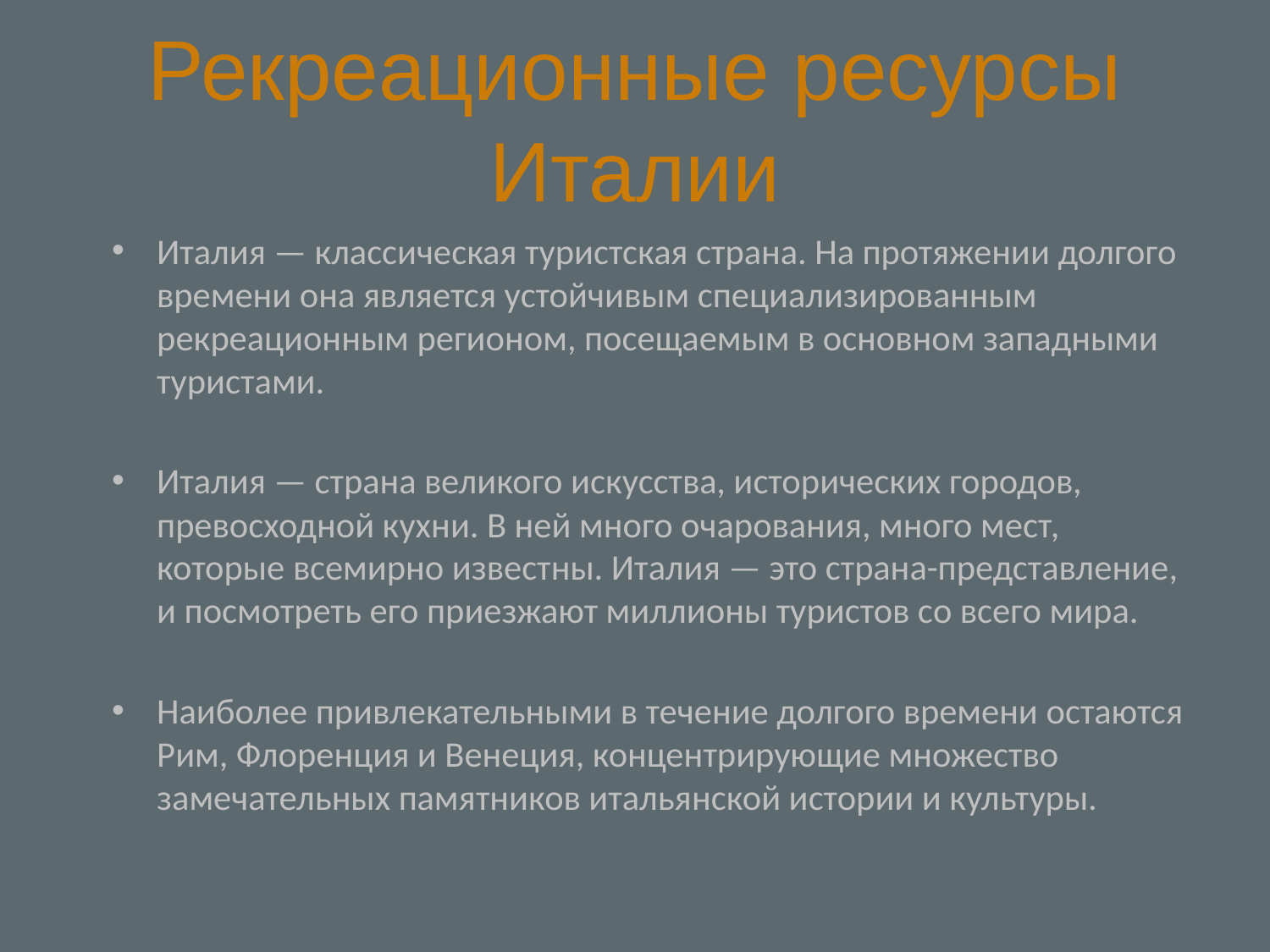

# Рекреационные ресурсы Италии
Италия — классическая туристская страна. На протяжении долгого времени она является устойчивым специализированным рекреационным регионом, посещаемым в основном западными туристами.

Италия — страна великого искусства, исторических городов, превосходной кухни. В ней много очарования, много мест, которые всемирно известны. Италия — это страна-представление, и посмотреть его приезжают миллионы туристов со всего мира.

Наиболее привлекательными в течение долгого времени остаются Рим, Флоренция и Венеция, концентрирующие множество замечательных памятников итальянской истории и культуры.